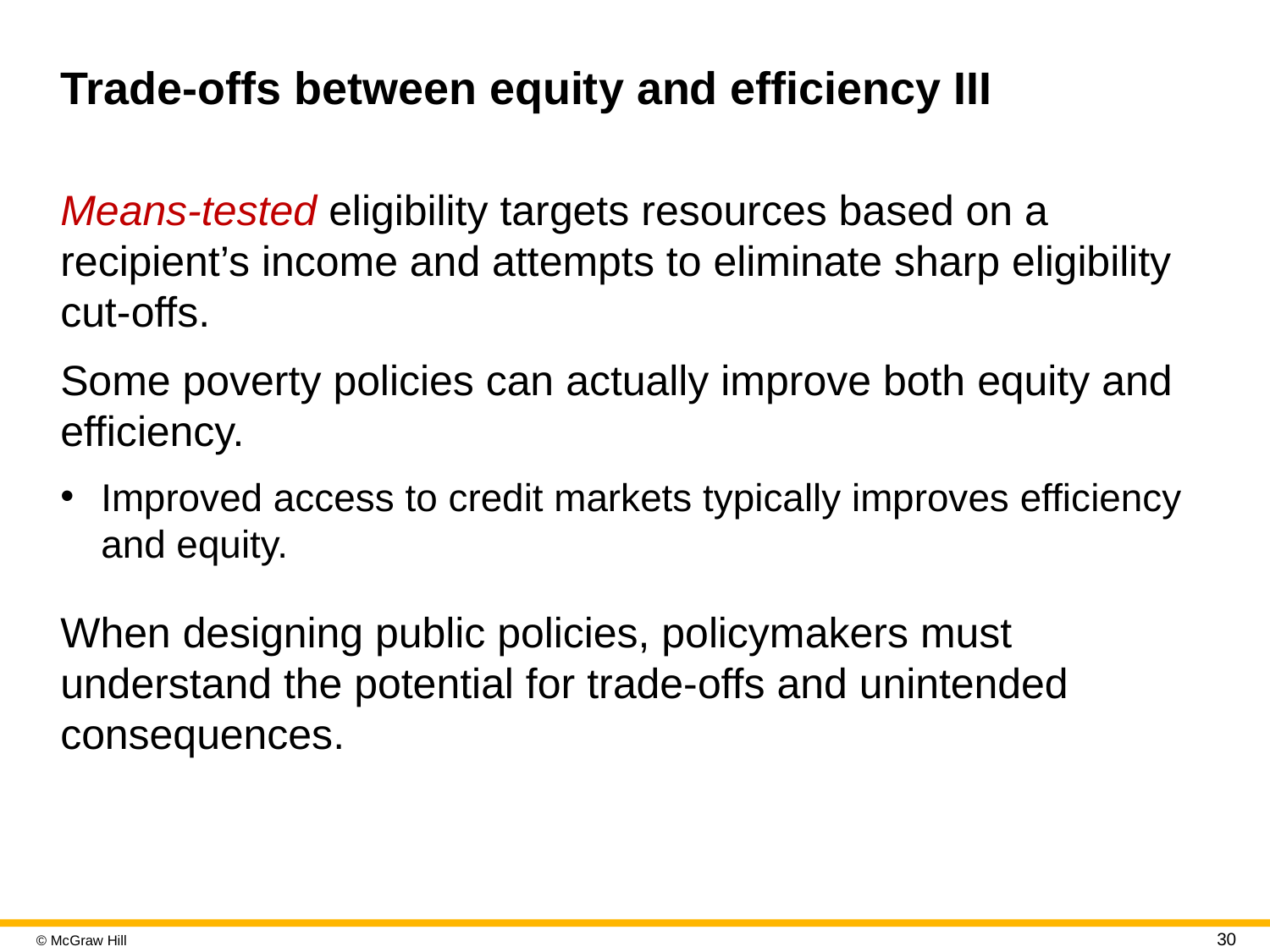

# Trade-offs between equity and efficiency III
Means-tested eligibility targets resources based on a recipient’s income and attempts to eliminate sharp eligibility cut-offs.
Some poverty policies can actually improve both equity and efficiency.
Improved access to credit markets typically improves efficiency and equity.
When designing public policies, policymakers must understand the potential for trade-offs and unintended consequences.